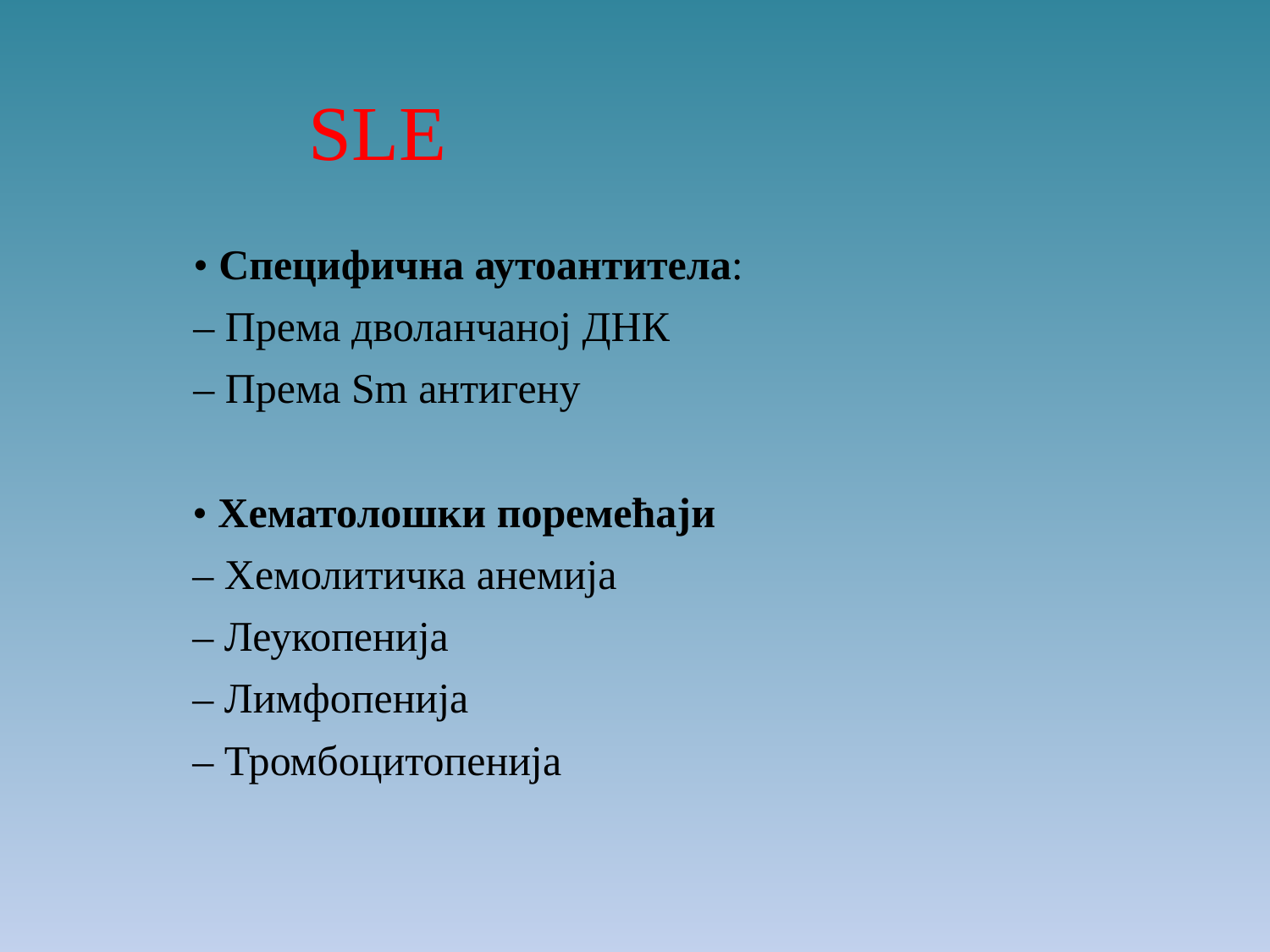

SLE
• Специфична аутоантитела:
– Према дволанчаној ДНК
– Према Sm антигену
• Хематолошки поремећаји
– Хемолитичка анемија
– Леукопенија
– Лимфопенија
– Тромбоцитопенија